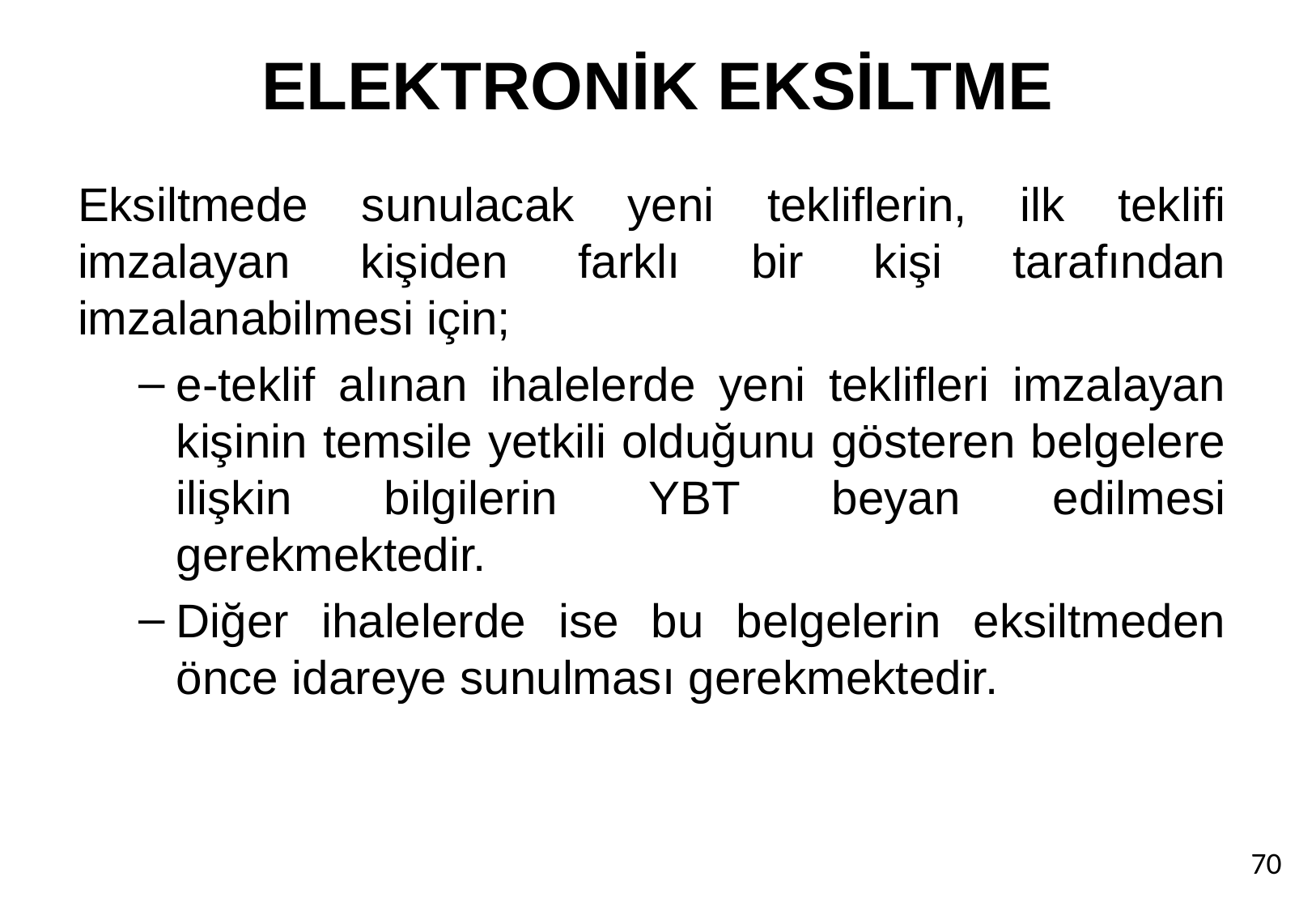

# ELEKTRONİK EKSİLTME
Eksiltmede sunulacak yeni tekliflerin, ilk teklifi imzalayan kişiden farklı bir kişi tarafından imzalanabilmesi için;
e-teklif alınan ihalelerde yeni teklifleri imzalayan kişinin temsile yetkili olduğunu gösteren belgelere ilişkin bilgilerin YBT beyan edilmesi gerekmektedir.
Diğer ihalelerde ise bu belgelerin eksiltmeden önce idareye sunulması gerekmektedir.

70